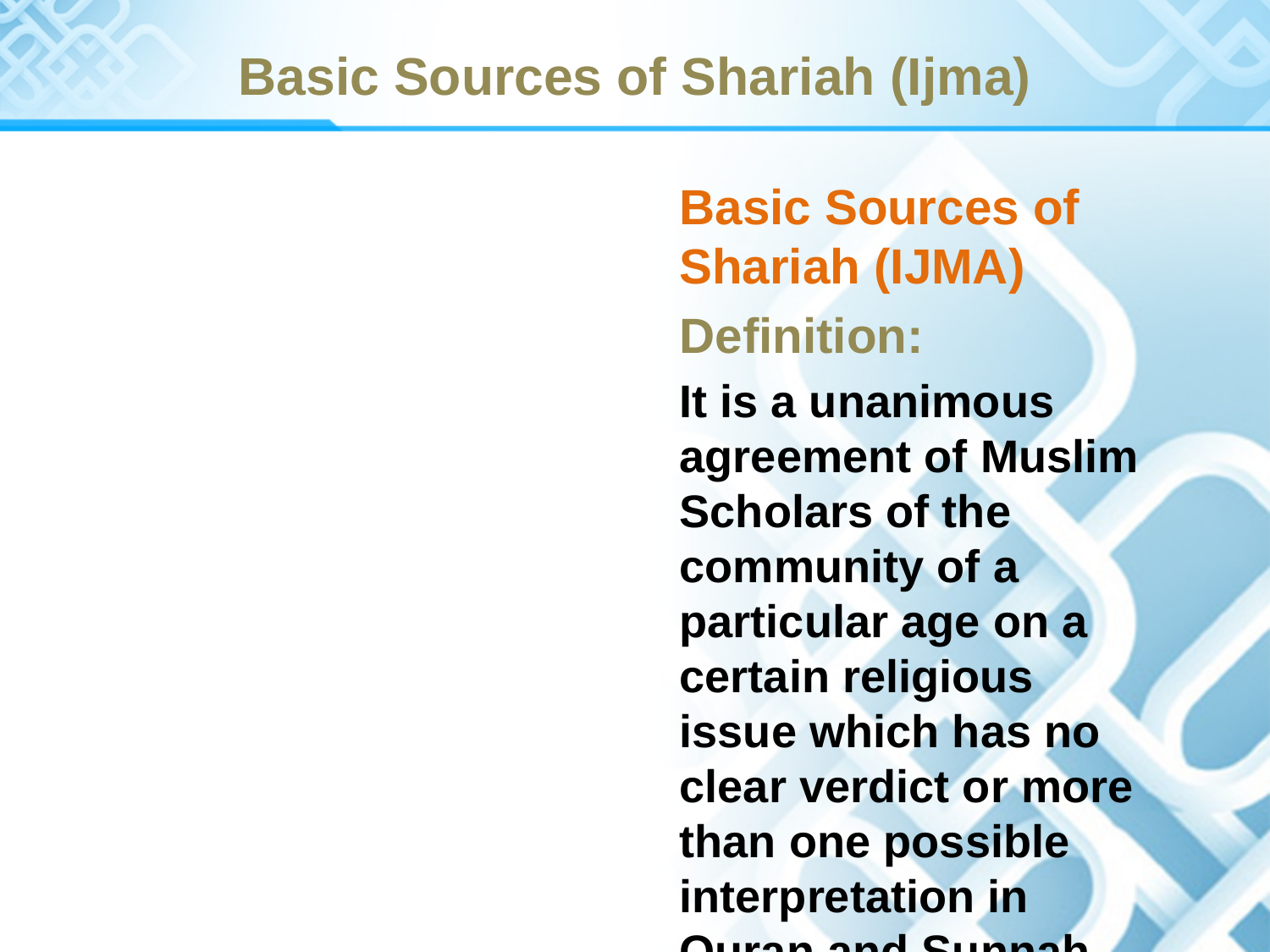

Basic Sources of Shariah (Ijma)
Basic Sources of Shariah (IJMA)
Definition:
It is a unanimous agreement of Muslim Scholars of the community of a particular age on a certain religious issue which has no clear verdict or more than one possible interpretation in Quran and Sunnah.